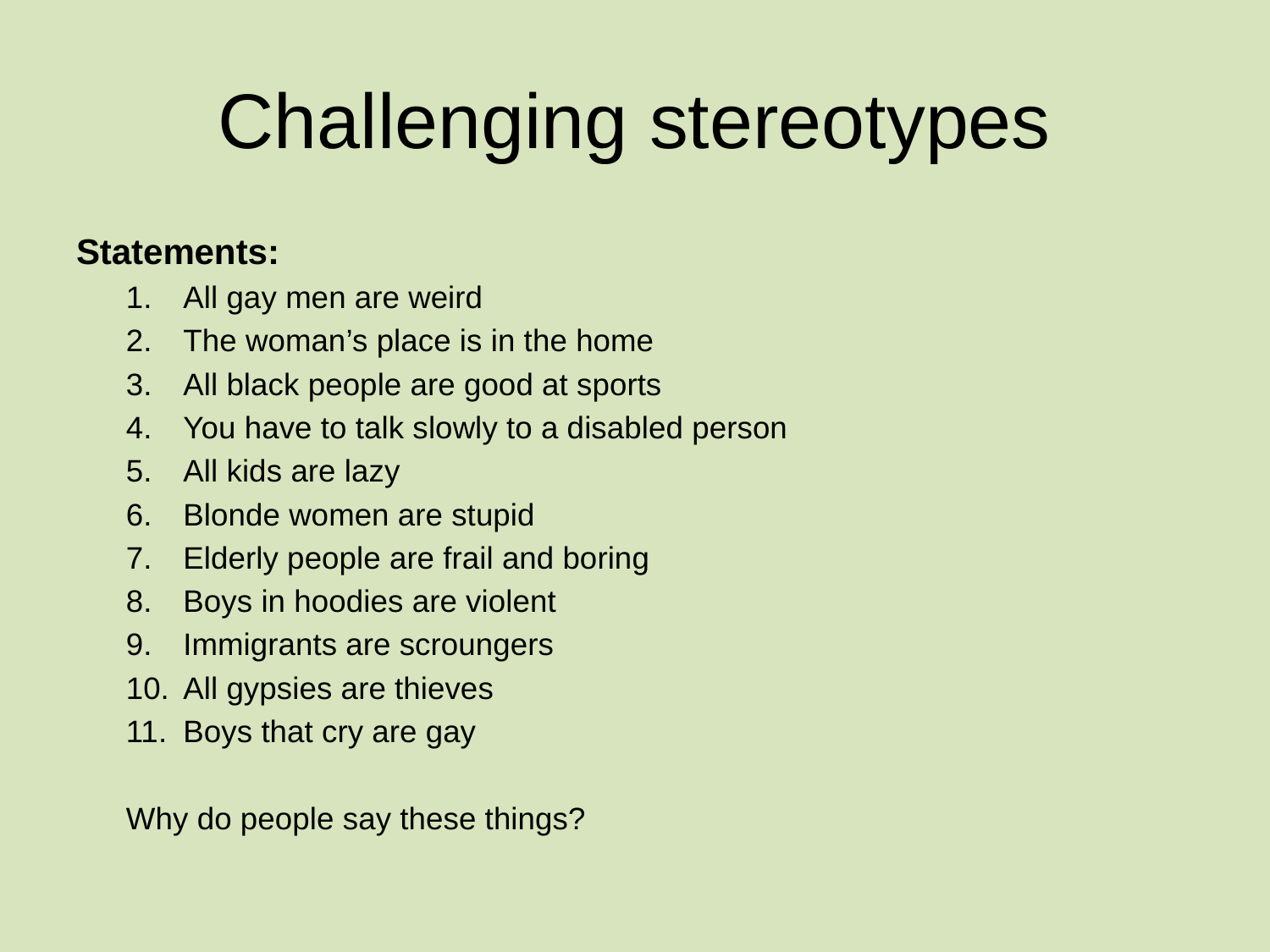

Challenging stereotypes
Statements:
All gay men are weird
The woman’s place is in the home
All black people are good at sports
You have to talk slowly to a disabled person
All kids are lazy
Blonde women are stupid
Elderly people are frail and boring
Boys in hoodies are violent
Immigrants are scroungers
All gypsies are thieves
Boys that cry are gay

Why do people say these things?